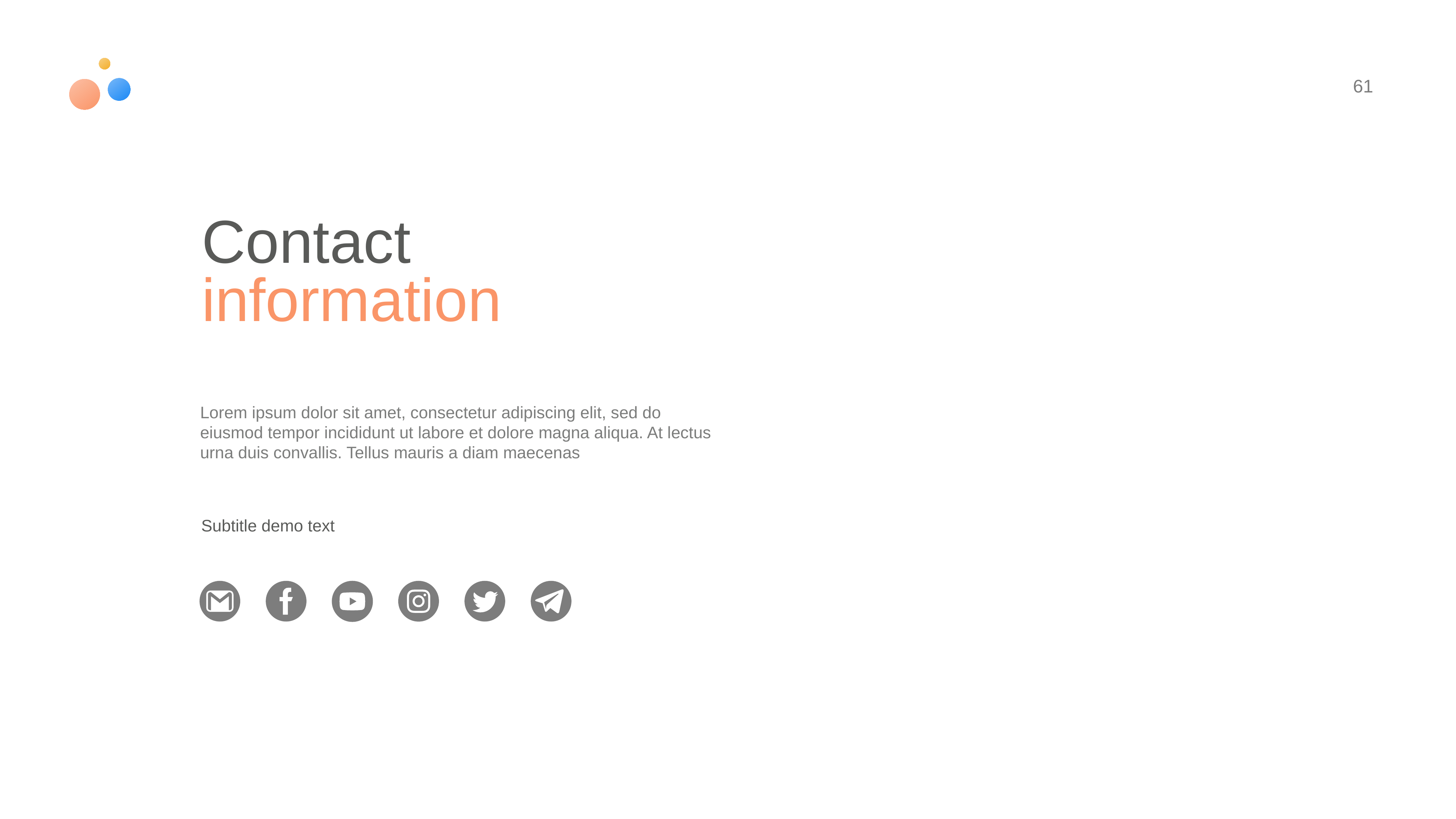

61
Contact information
Lorem ipsum dolor sit amet, consectetur adipiscing elit, sed do eiusmod tempor incididunt ut labore et dolore magna aliqua. At lectus urna duis convallis. Tellus mauris a diam maecenas
Subtitle demo text